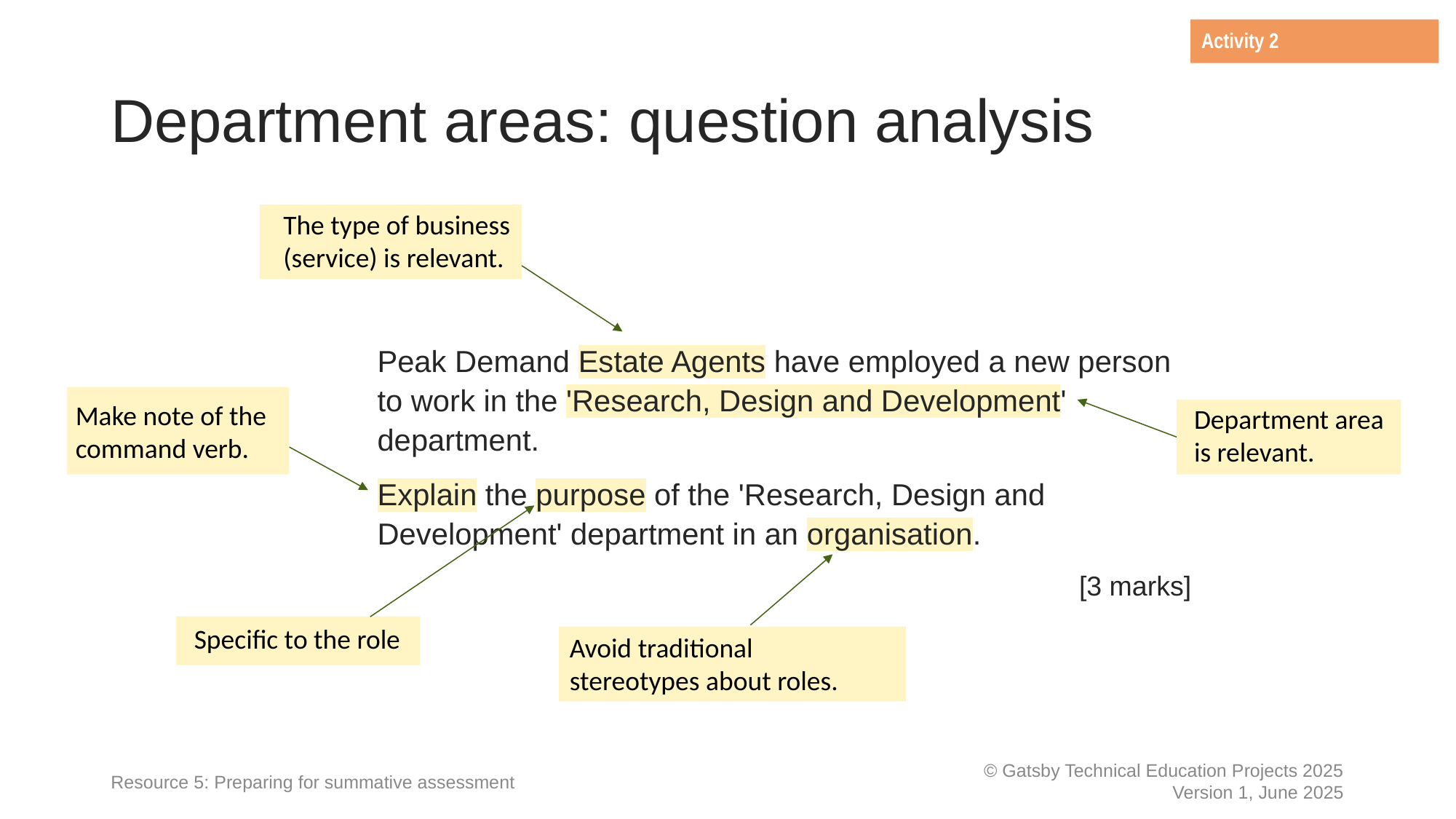

Activity 2
# Department areas: question analysis
The type of business (service) is relevant.

Peak Demand Estate Agents have employed a new person to work in the 'Research, Design and Development' department.
Explain the purpose of the 'Research, Design and Development' department in an organisation.
         			[3 marks]

Make note of the
command verb.
Department area is relevant.

Specific to the role

Avoid traditional stereotypes about roles.

Resource 5: Preparing for summative assessment